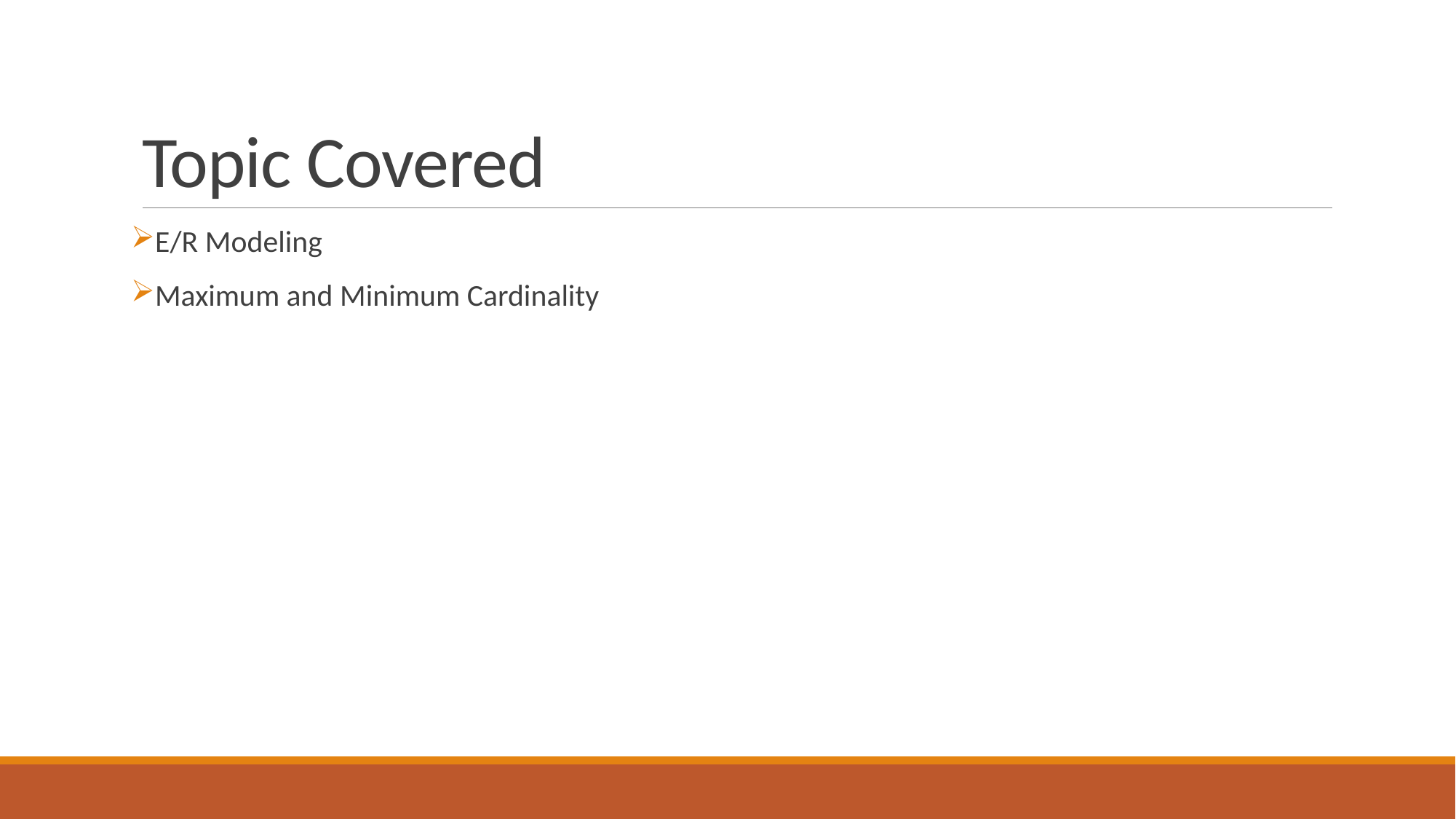

# Topic Covered
E/R Modeling
Maximum and Minimum Cardinality